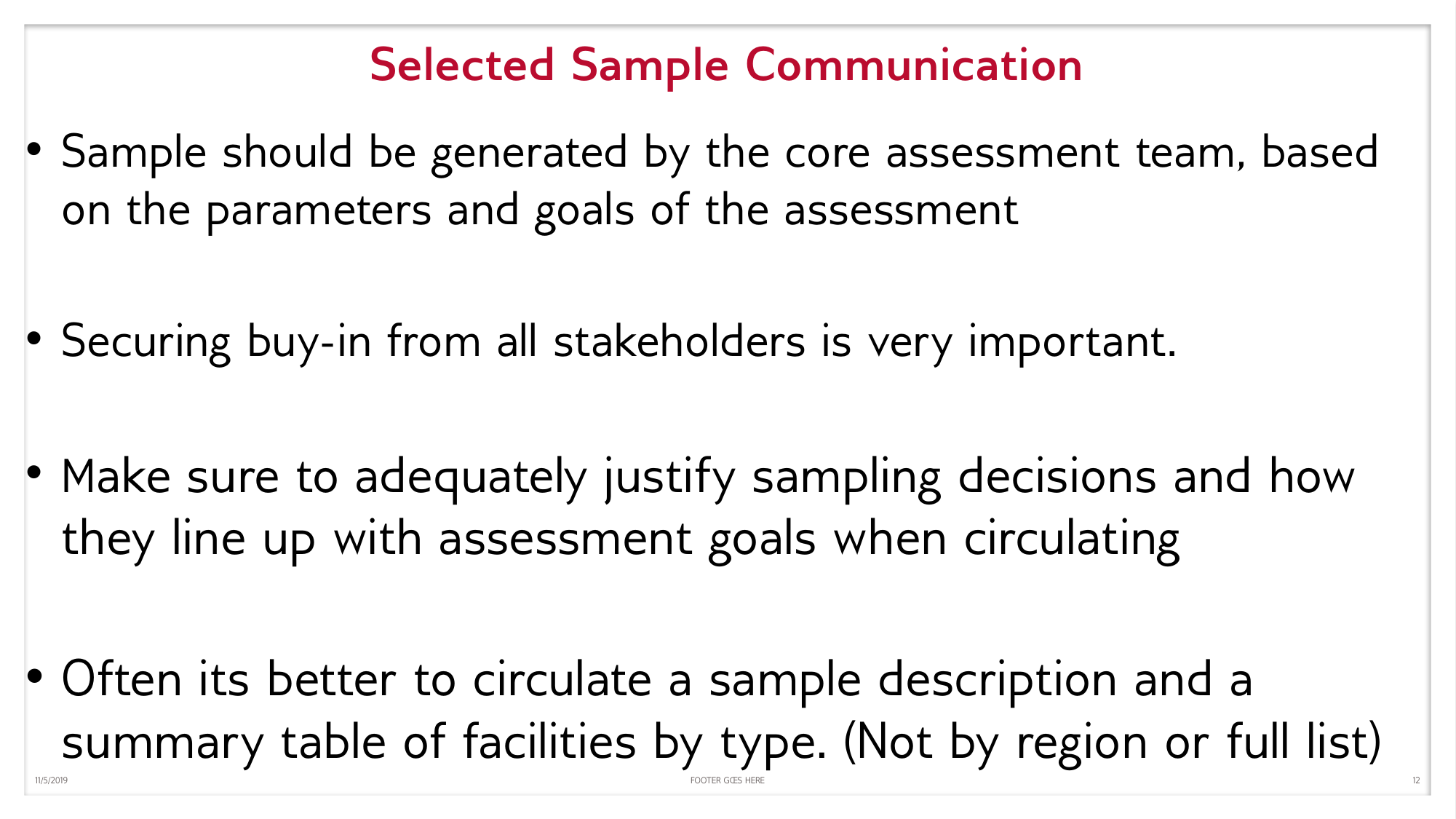

11/5/2019
FOOTER GOES HERE
12
# Selected Sample Communication
Sample should be generated by the core assessment team, based on the parameters and goals of the assessment
Securing buy-in from all stakeholders is very important.
Make sure to adequately justify sampling decisions and how they line up with assessment goals when circulating
Often its better to circulate a sample description and a summary table of facilities by type. (Not by region or full list)